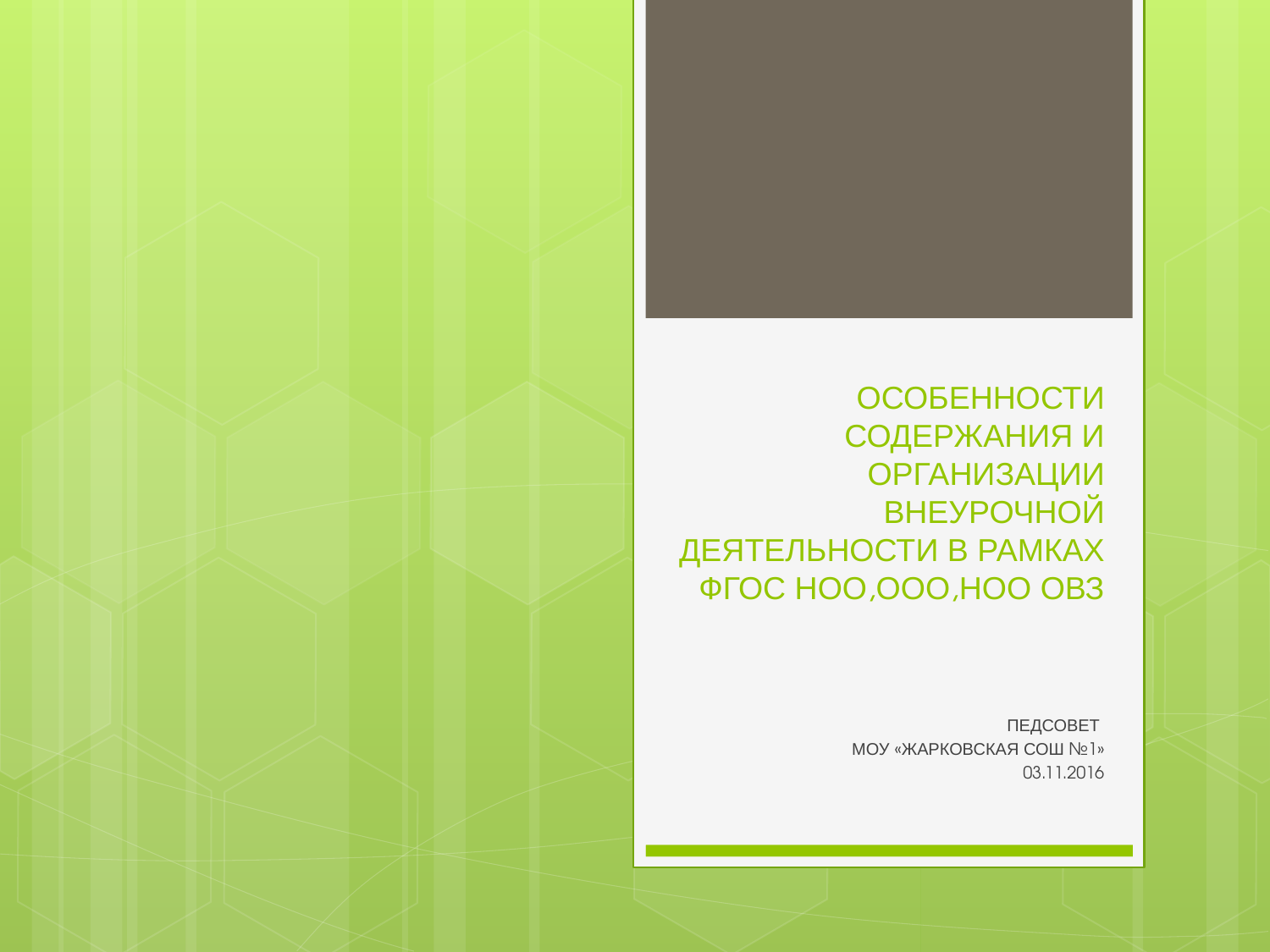

# ОСОБЕННОСТИ СОДЕРЖАНИЯ И ОРГАНИЗАЦИИ ВНЕУРОЧНОЙ ДЕЯТЕЛЬНОСТИ В РАМКАХ ФГОС НОО,ООО,НОО ОВЗ

ПЕДСОВЕТ
МОУ «ЖАРКОВСКАЯ СОШ №1»
03.11.2016